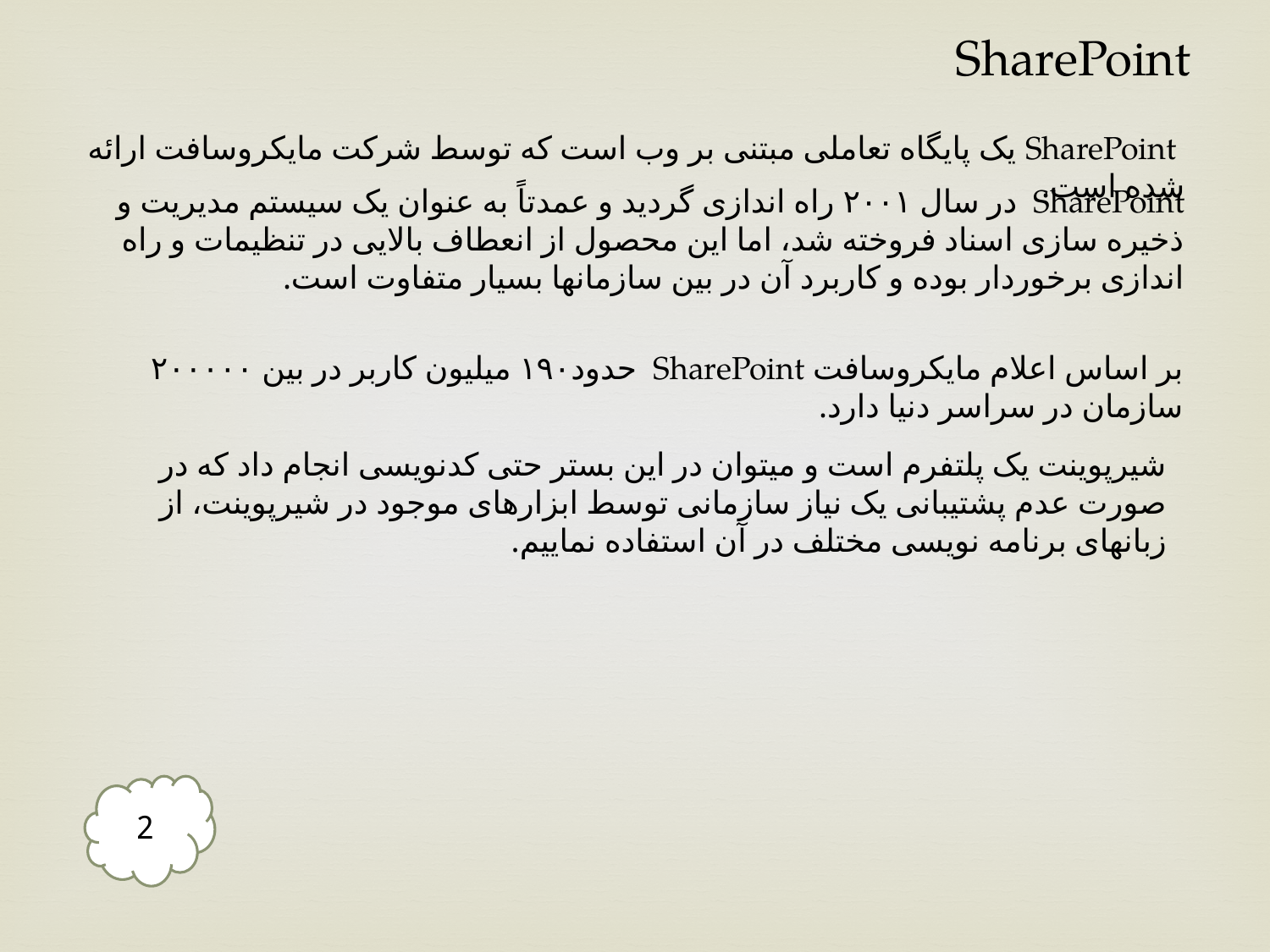

SharePoint
 SharePoint یک پایگاه تعاملی مبتنی بر وب است که توسط شرکت مایکروسافت ارائه شده است.
SharePoint  در سال ۲۰۰۱ راه ­اندازی گردید و عمدتاً به عنوان یک سیستم مدیریت و ذخیره ­سازی اسناد فروخته شد، اما این محصول از انعطاف بالایی در تنظیمات و راه اندازی برخوردار بوده و کاربرد آن در بین سازمان­ها بسیار متفاوت است.

بر اساس اعلام مایکروسافت SharePoint  حدود۱۹۰ میلیون کاربر در بین ۲۰۰۰۰۰ سازمان در سراسر دنیا دارد.
شیرپوینت یک پلتفرم است و میتوان در این بستر حتی کدنویسی انجام داد که در صورت عدم پشتیبانی یک نیاز سازمانی توسط ابزارهای موجود در شیرپوینت، از زبانهای برنامه نویسی مختلف در آن استفاده نماییم.